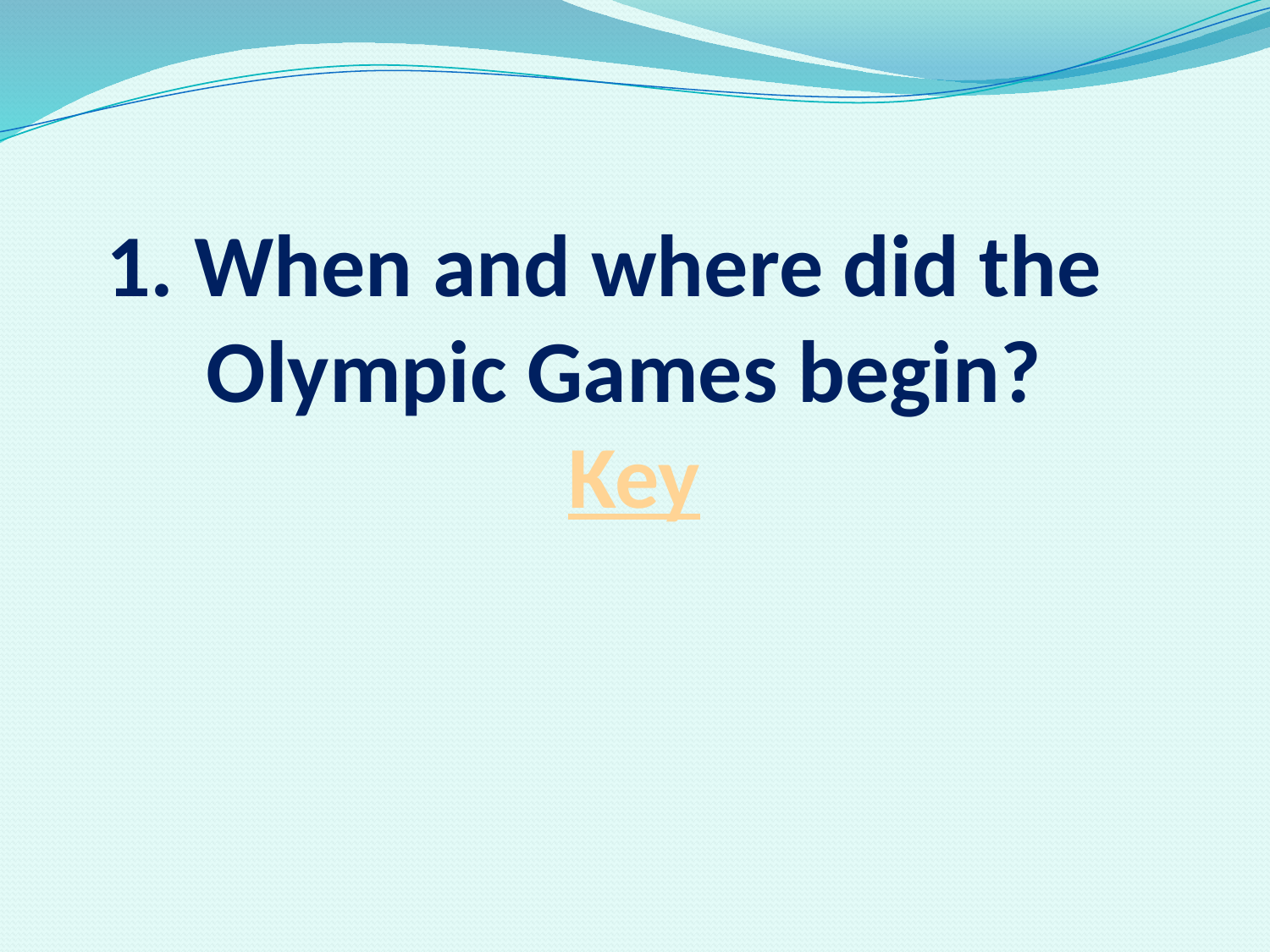

# 1. When and where did the    Olympic Games begin? Key